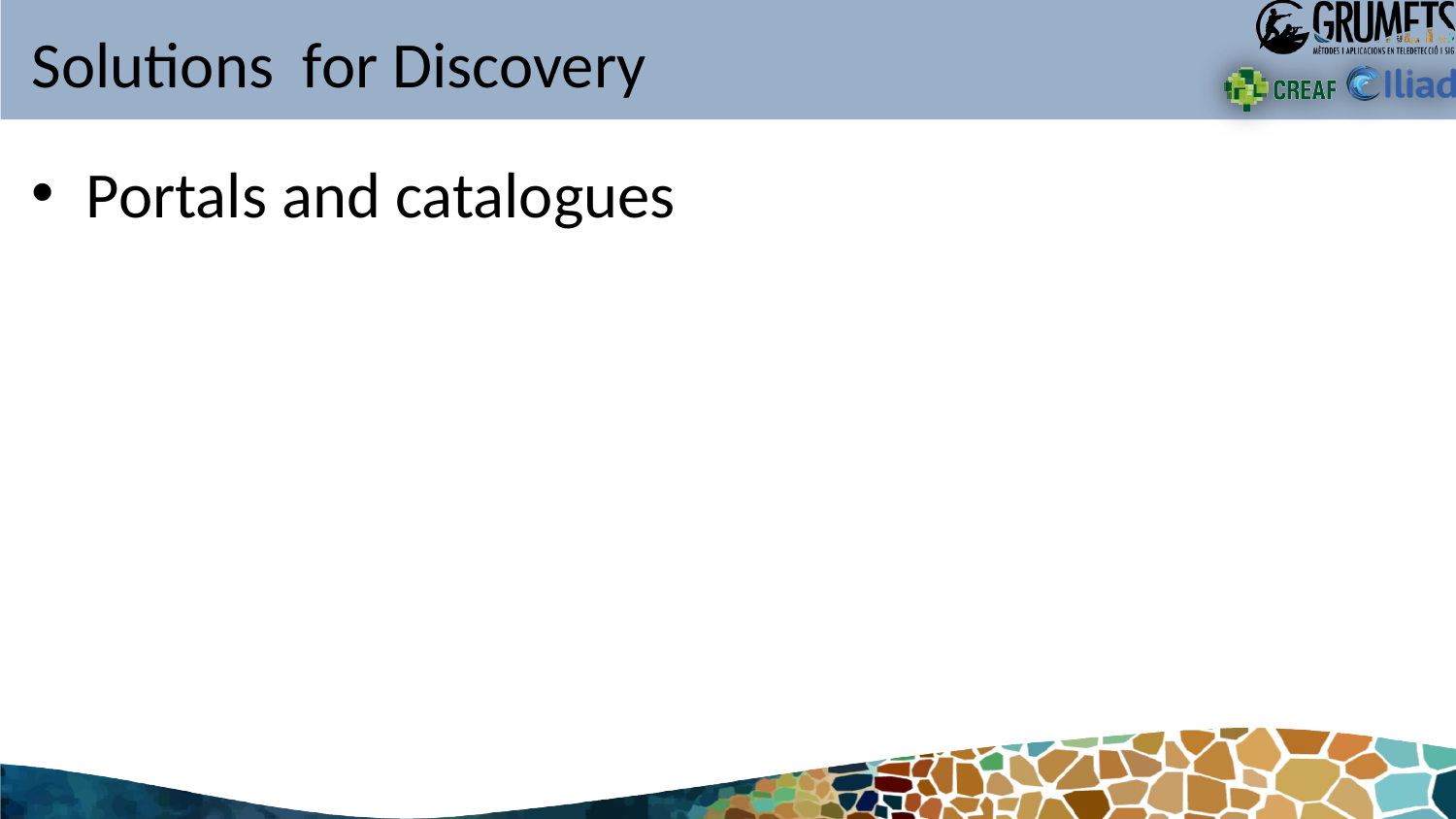

# Solutions  for Discovery
Portals and catalogues